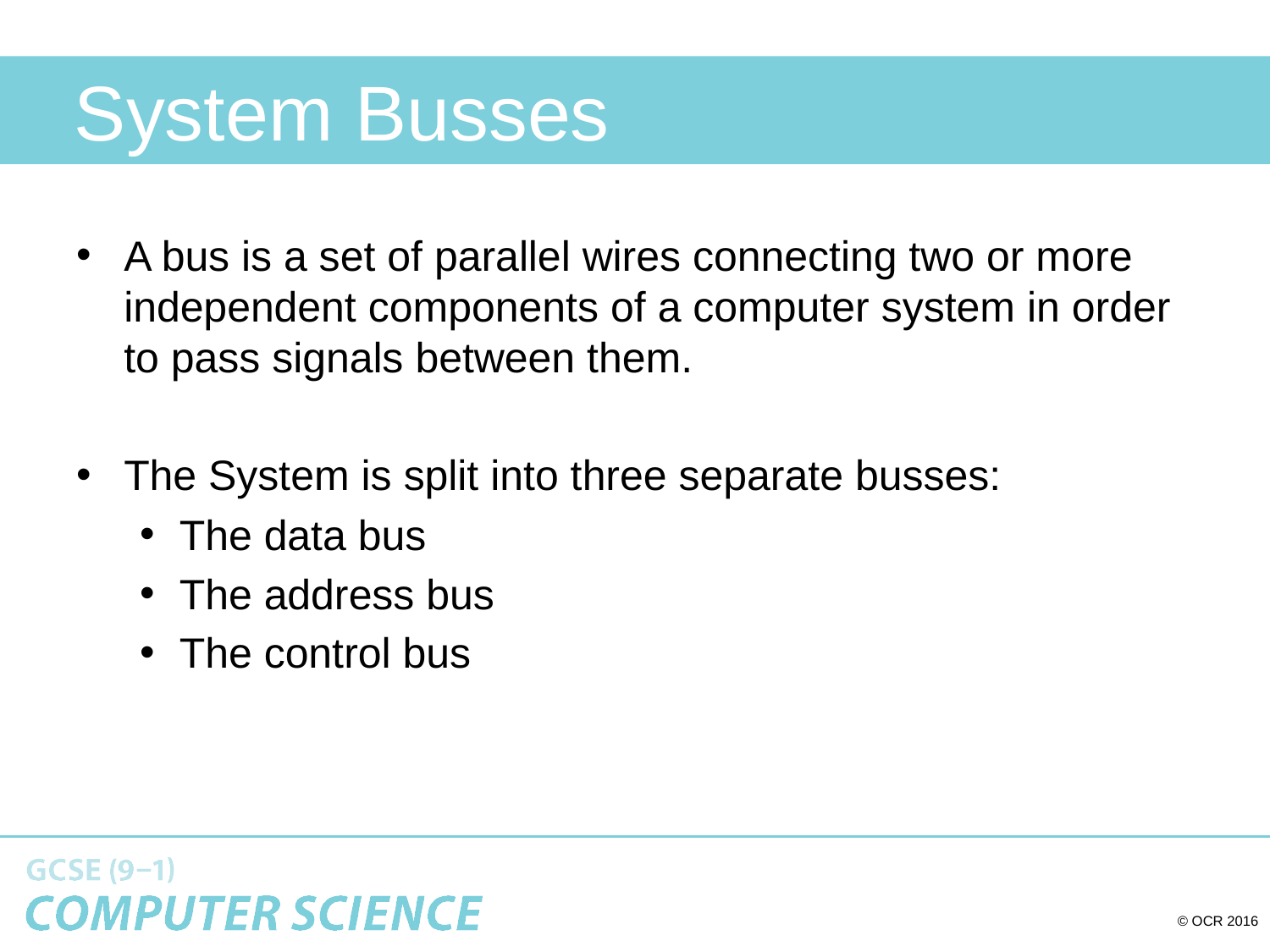

# System Busses
A bus is a set of parallel wires connecting two or more independent components of a computer system in order to pass signals between them.

The System is split into three separate busses:
The data bus
The address bus
The control bus